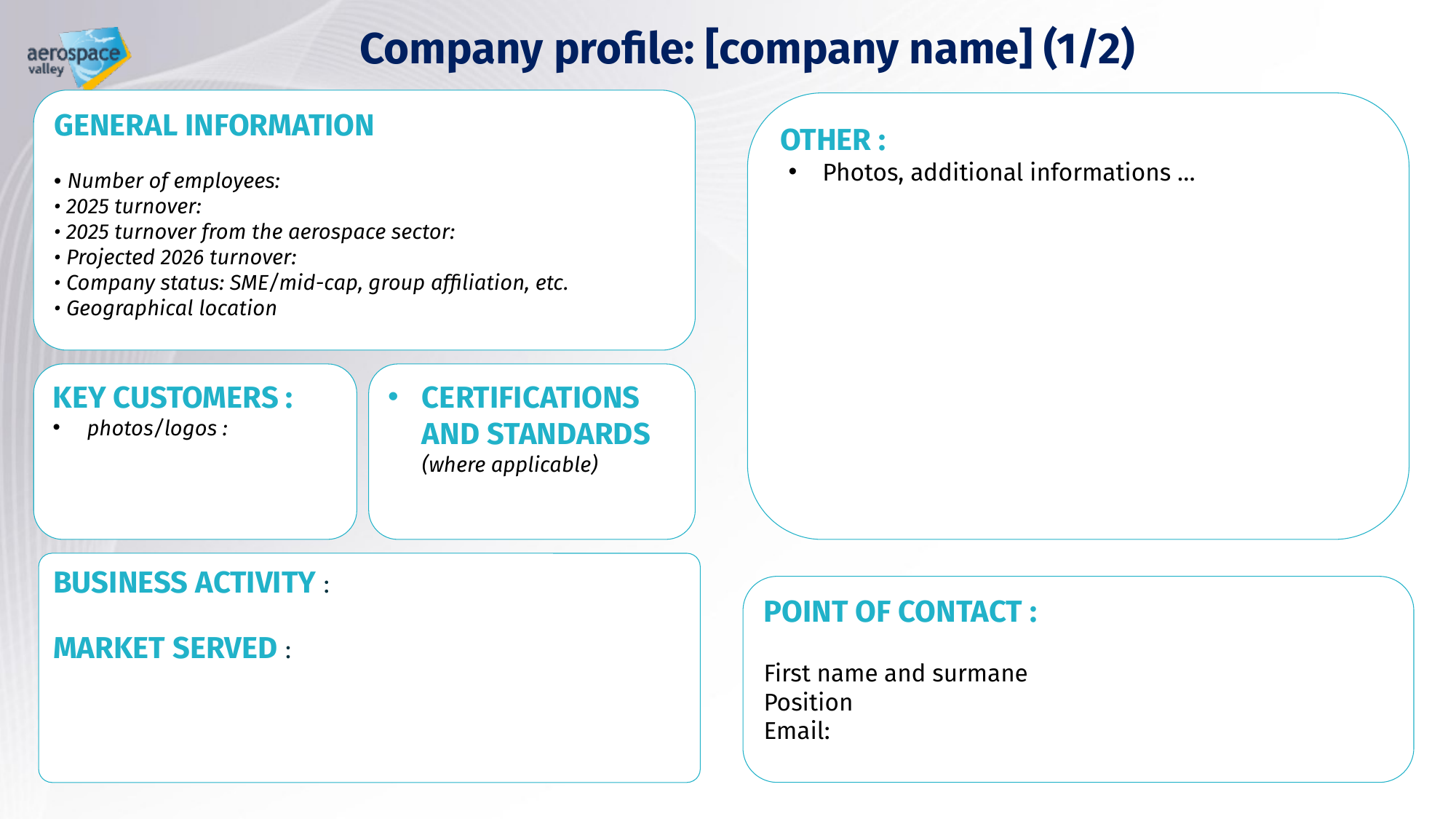

Company profile: [company name] (1/2)
General information

• Number of employees:
• 2025 turnover:
• 2025 turnover from the aerospace sector:
• Projected 2026 turnover:
• Company status: SME/mid-cap, group affiliation, etc.
• Geographical location
Other :
Photos, additional informations …
Key customers :
photos/logos :
Certifications and standards (where applicable)
Business activity :

Market served :
Point of Contact :

First name and surmane
Position
Email: